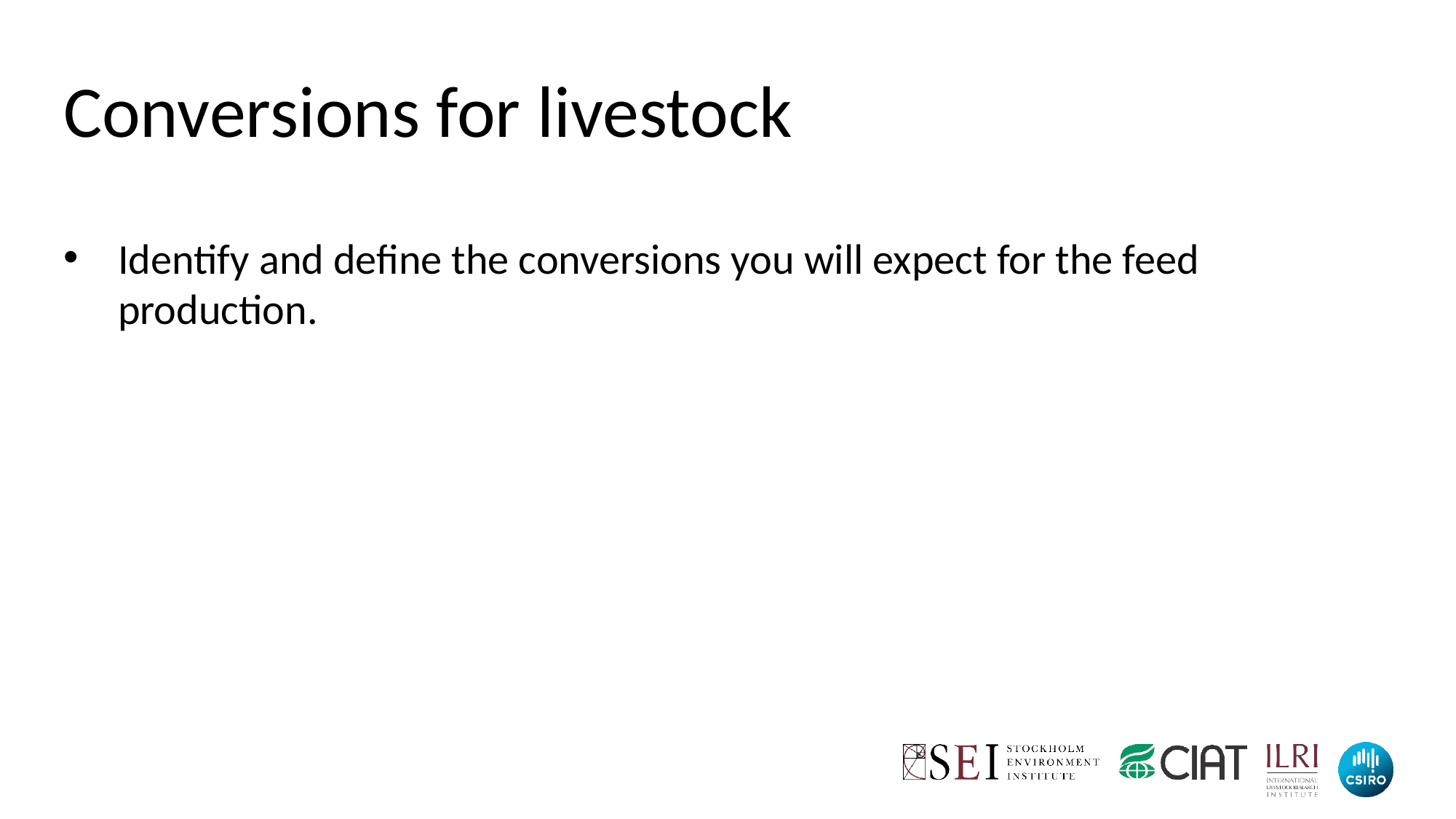

Conversions for livestock
Identify and define the conversions you will expect for the feed production.